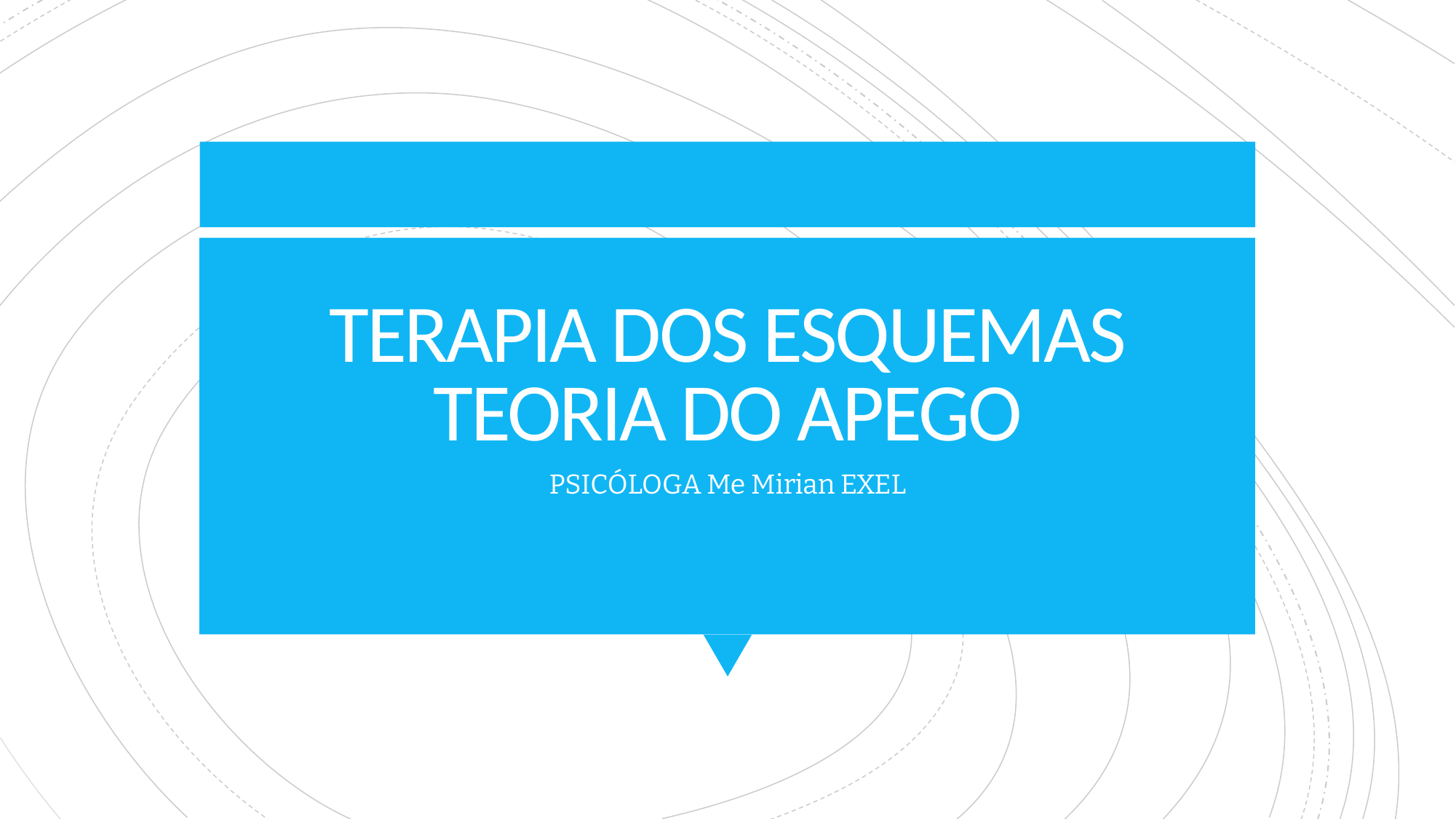

# TERAPIA DOS ESQUEMAS TEORIA DO APEGO
PSICÓLOGA Me Mirian EXEL